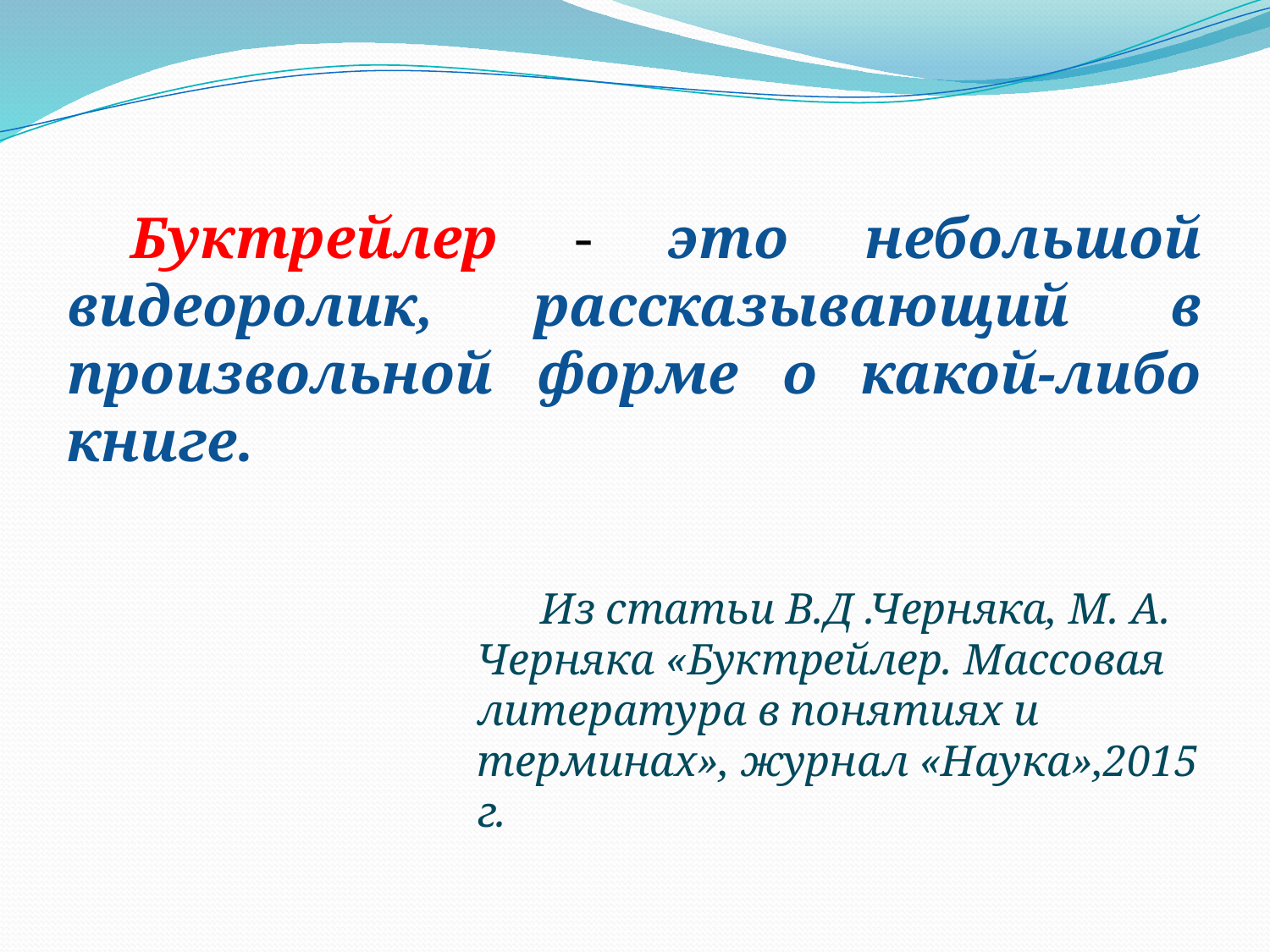

Буктрейлер - это небольшой видеоролик, рассказывающий в произвольной форме о какой-либо книге.
Из статьи В.Д .Черняка, М. А. Черняка «Буктрейлер. Массовая литература в понятиях и терминах», журнал «Наука»,2015 г.